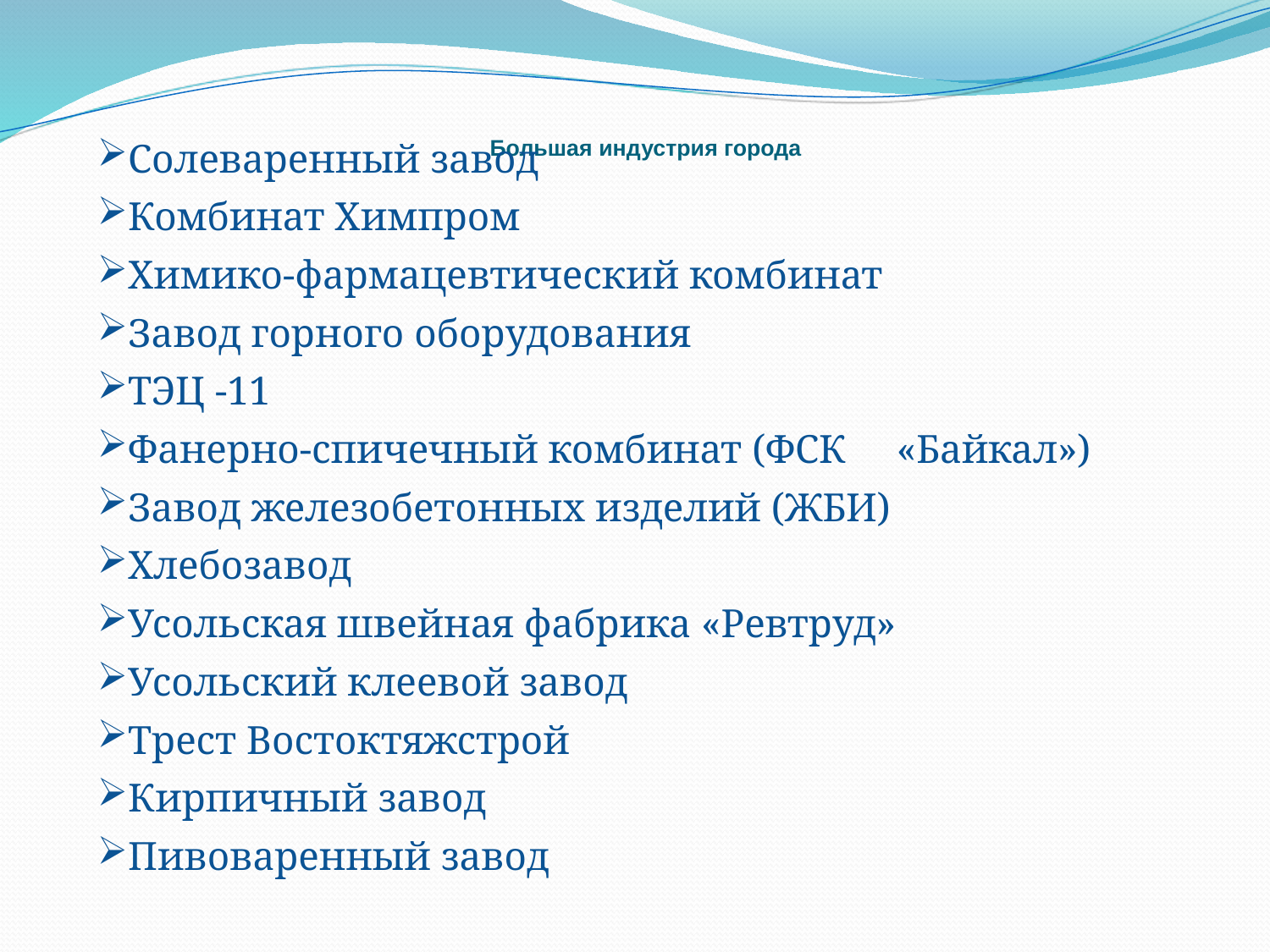

Солеваренный завод
Комбинат Химпром
Химико-фармацевтический комбинат
Завод горного оборудования
ТЭЦ -11
Фанерно-спичечный комбинат (ФСК     «Байкал»)
Завод железобетонных изделий (ЖБИ)
Хлебозавод
Усольская швейная фабрика «Ревтруд»
Усольский клеевой завод
Трест Востоктяжстрой
Кирпичный завод
Пивоваренный завод

# Большая индустрия города